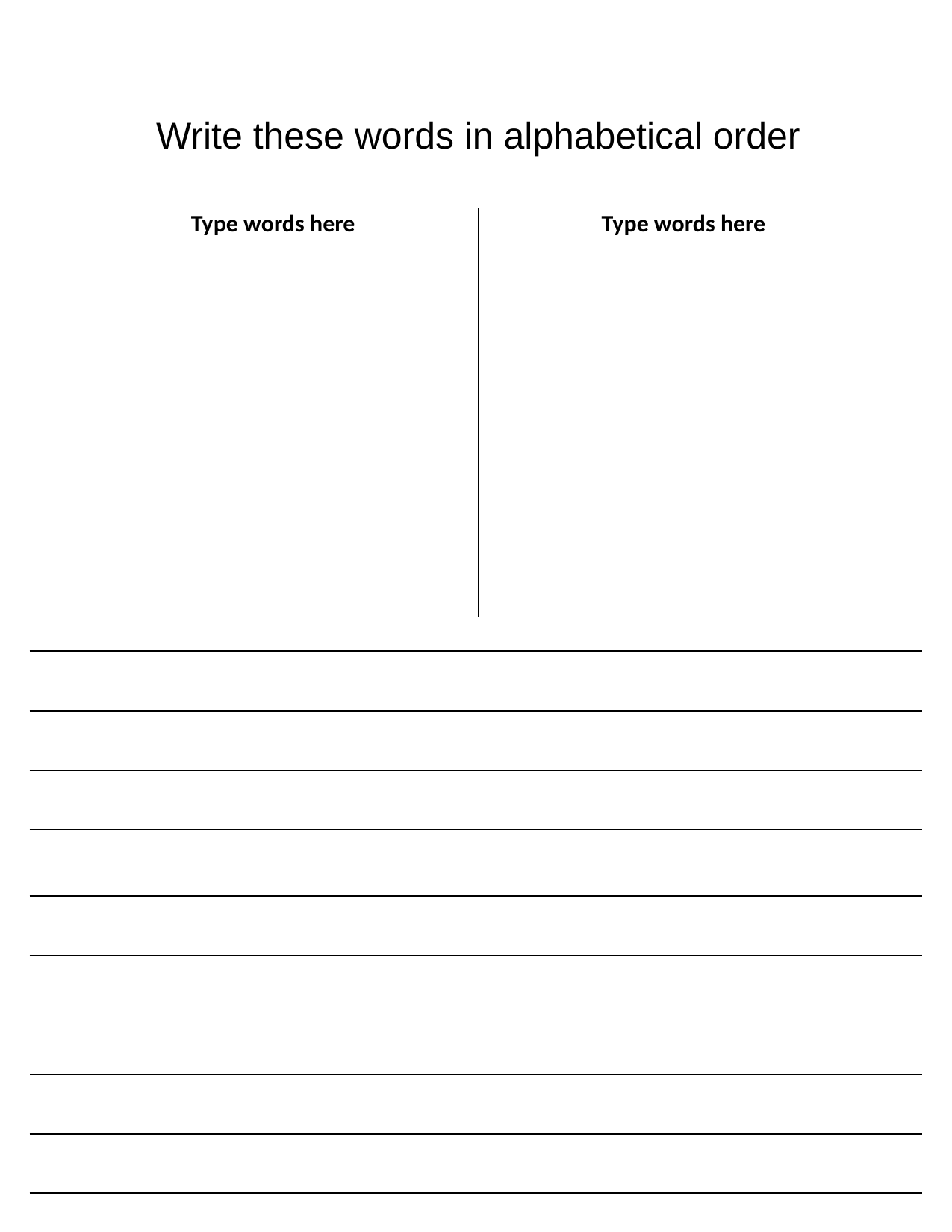

Write these words in alphabetical order
| Type words here | Type words here |
| --- | --- |
|  |  |
|  |  |
|  |  |
|  |  |
|  |  |
|  |  |
|  |  |
|  |  |
|  |
| --- |
|  |
|  |
|  |
|  |
|  |
|  |
|  |
|  |
|  |